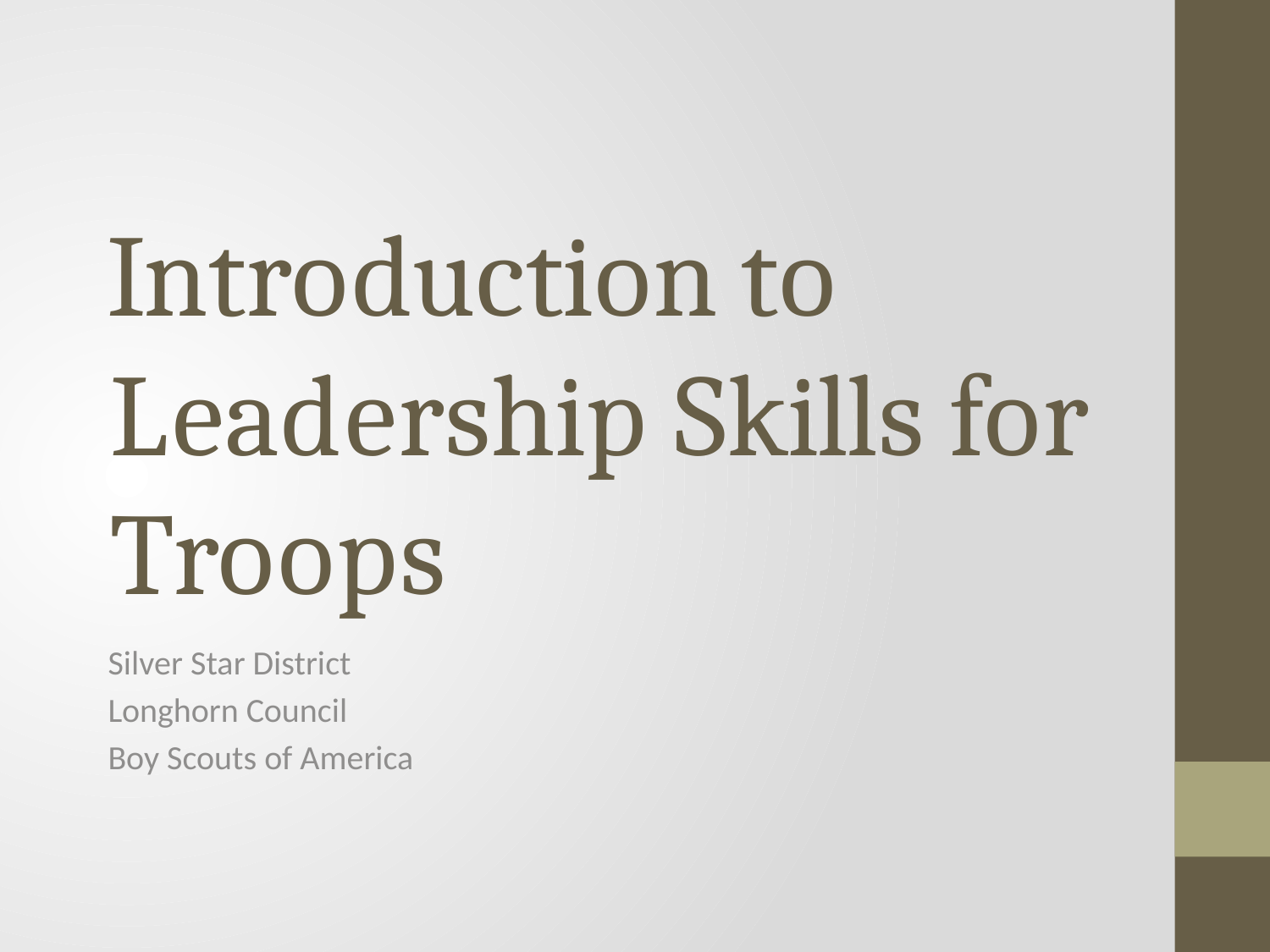

# Introduction to Leadership Skills for Troops
Silver Star District
Longhorn Council
Boy Scouts of America